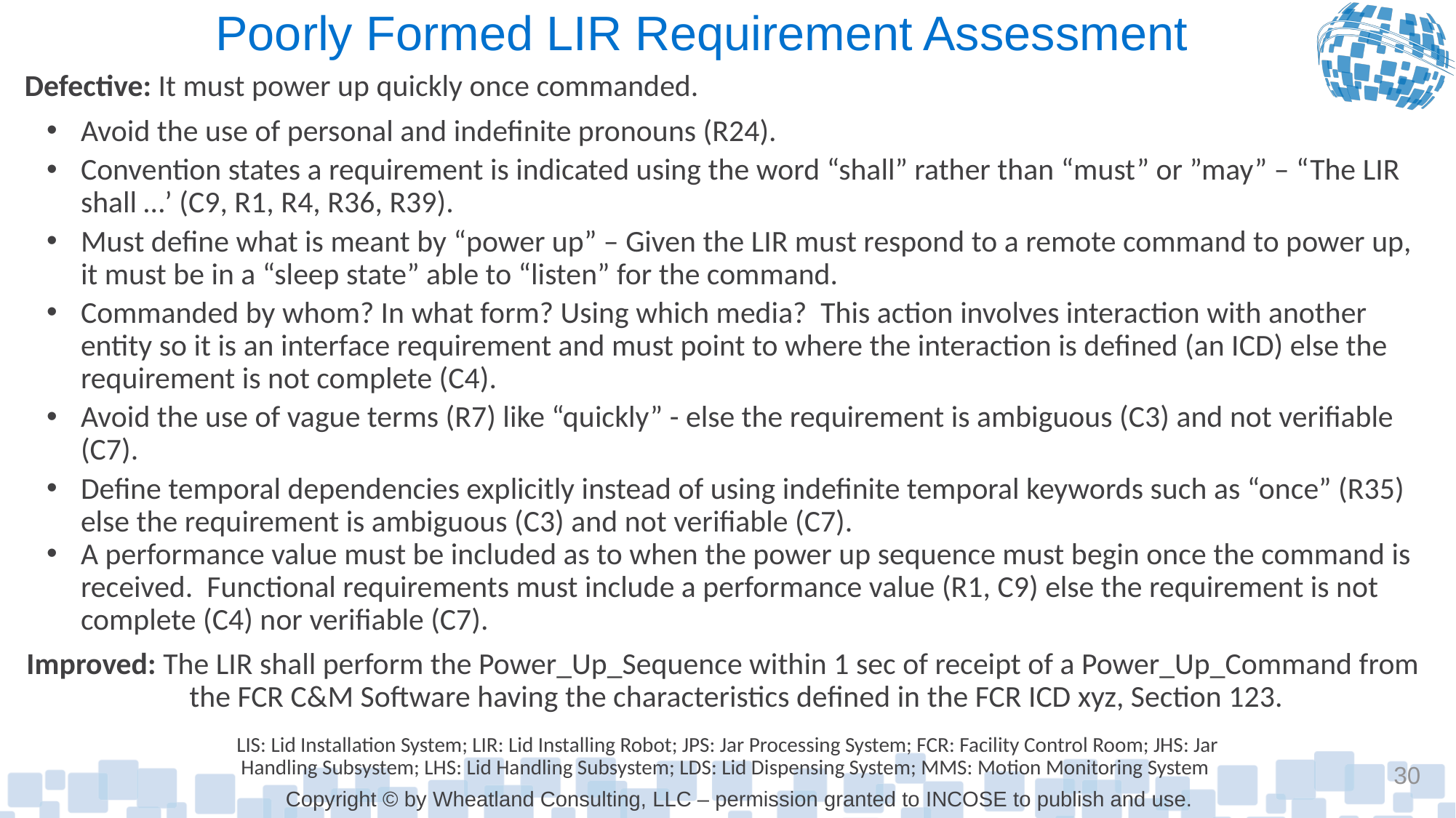

# Poorly Formed LIR Requirement Assessment
Defective: It must power up quickly once commanded.
Avoid the use of personal and indefinite pronouns (R24).
Convention states a requirement is indicated using the word “shall” rather than “must” or ”may” – “The LIR shall …’ (C9, R1, R4, R36, R39).
Must define what is meant by “power up” – Given the LIR must respond to a remote command to power up, it must be in a “sleep state” able to “listen” for the command.
Commanded by whom? In what form? Using which media?  This action involves interaction with another entity so it is an interface requirement and must point to where the interaction is defined (an ICD) else the requirement is not complete (C4).
Avoid the use of vague terms (R7) like “quickly” - else the requirement is ambiguous (C3) and not verifiable (C7).
Define temporal dependencies explicitly instead of using indefinite temporal keywords such as “once” (R35) else the requirement is ambiguous (C3) and not verifiable (C7).
A performance value must be included as to when the power up sequence must begin once the command is received.  Functional requirements must include a performance value (R1, C9) else the requirement is not complete (C4) nor verifiable (C7).
Improved: The LIR shall perform the Power_Up_Sequence within 1 sec of receipt of a Power_Up_Command from the FCR C&M Software having the characteristics defined in the FCR ICD xyz, Section 123.

LIS: Lid Installation System; LIR: Lid Installing Robot; JPS: Jar Processing System; FCR: Facility Control Room; JHS: Jar Handling Subsystem; LHS: Lid Handling Subsystem; LDS: Lid Dispensing System; MMS: Motion Monitoring System
30
Copyright © by Wheatland Consulting, LLC – permission granted to INCOSE to publish and use.